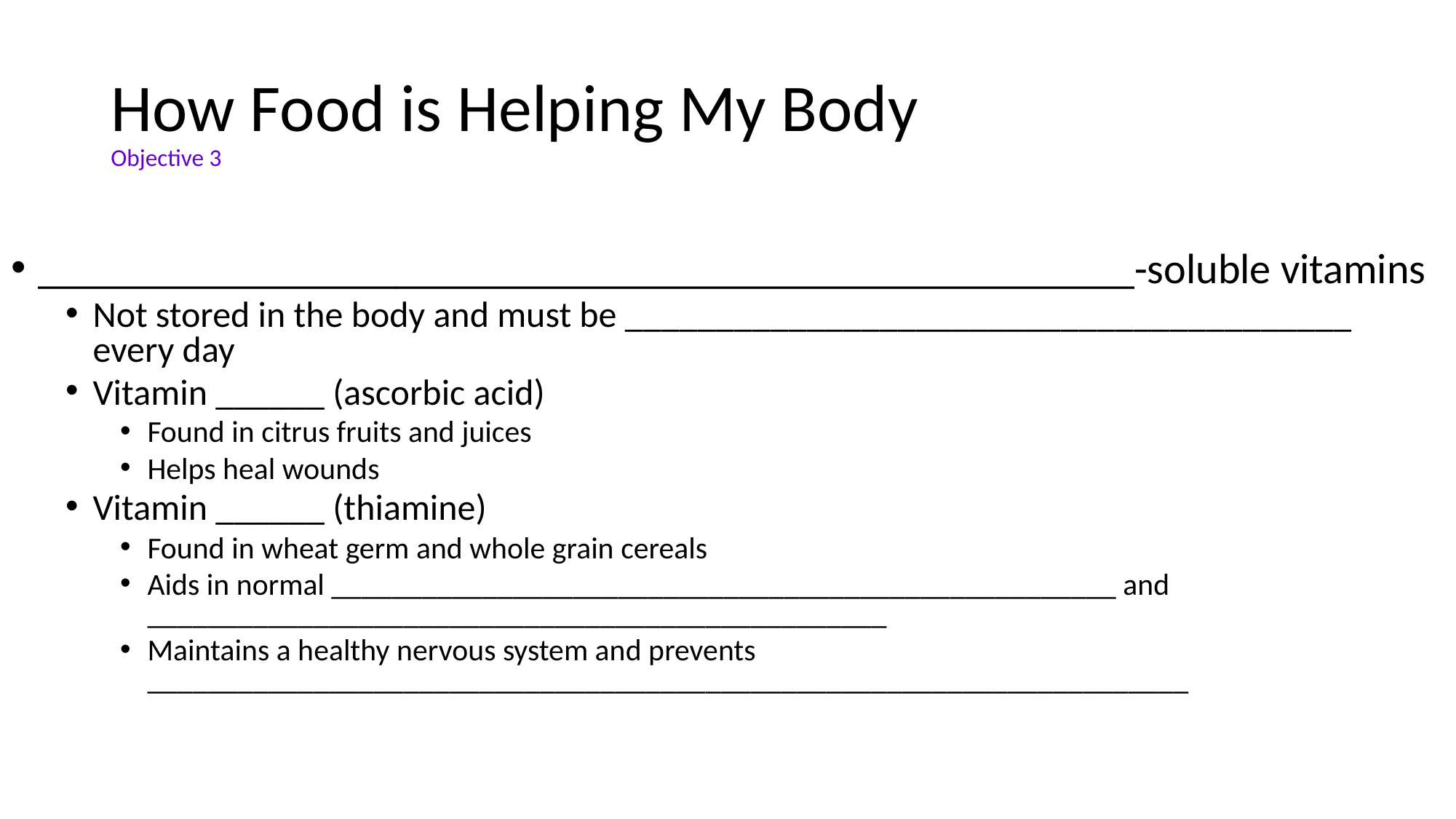

# How Food is Helping My Body Objective 3
____________________________________________________-soluble vitamins
Not stored in the body and must be ________________________________________ every day
Vitamin ______ (ascorbic acid)
Found in citrus fruits and juices
Helps heal wounds
Vitamin ______ (thiamine)
Found in wheat germ and whole grain cereals
Aids in normal ____________________________________________________ and _________________________________________________
Maintains a healthy nervous system and prevents _____________________________________________________________________